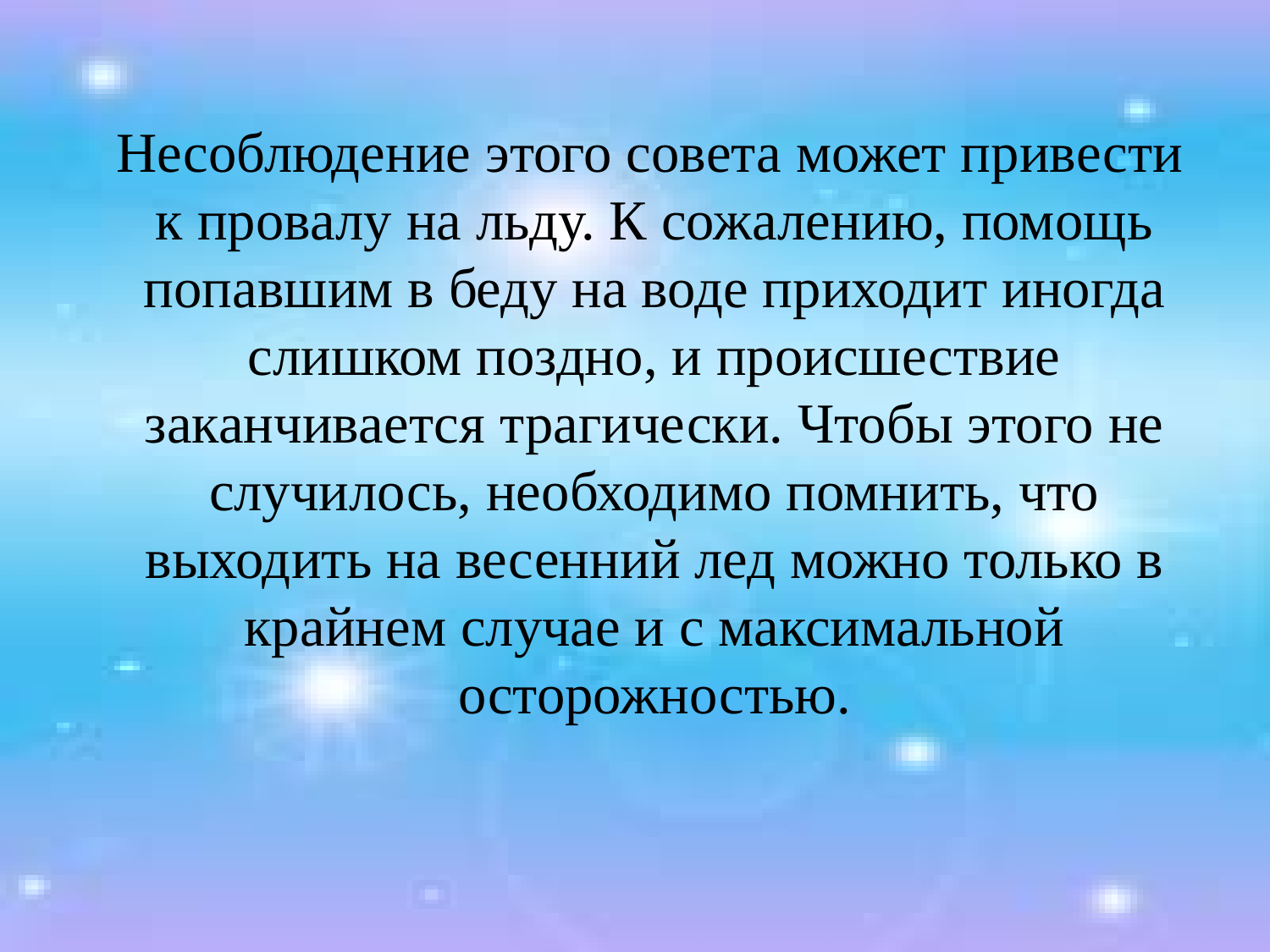

Несоблюдение этого совета может привести к провалу на льду. К сожалению, помощь попавшим в беду на воде приходит иногда слишком поздно, и происшествие заканчивается трагически. Чтобы этого не случилось, необходимо помнить, что выходить на весенний лед можно только в крайнем случае и с максимальной осторожностью.